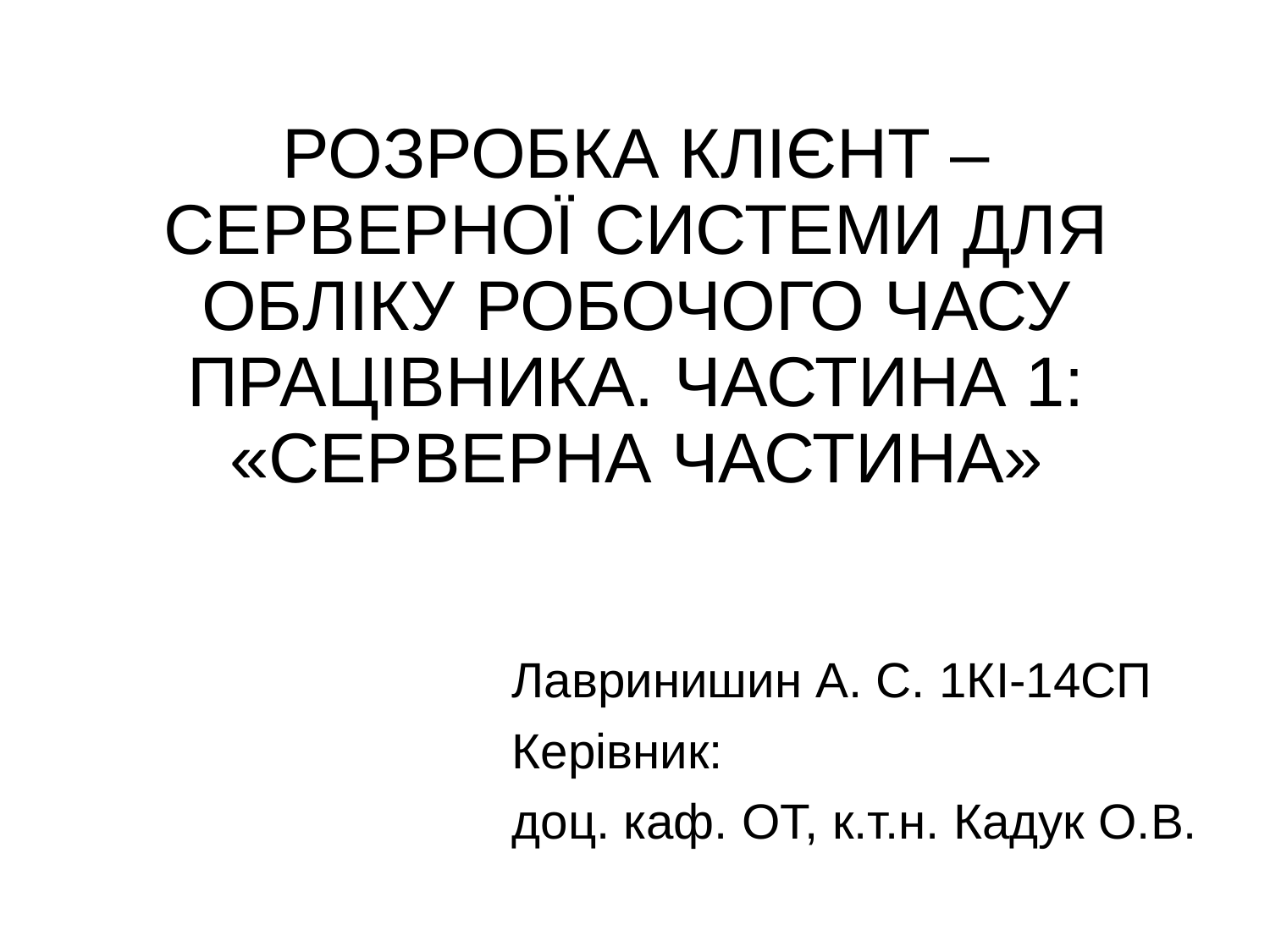

# РОЗРОБКА КЛІЄНТ – СЕРВЕРНОЇ СИСТЕМИ ДЛЯ ОБЛІКУ РОБОЧОГО ЧАСУ ПРАЦІВНИКА. ЧАСТИНА 1: «СЕРВЕРНА ЧАСТИНА»
Лавринишин А. С. 1КІ-14СП
Керівник:
доц. каф. ОТ, к.т.н. Кадук О.В.